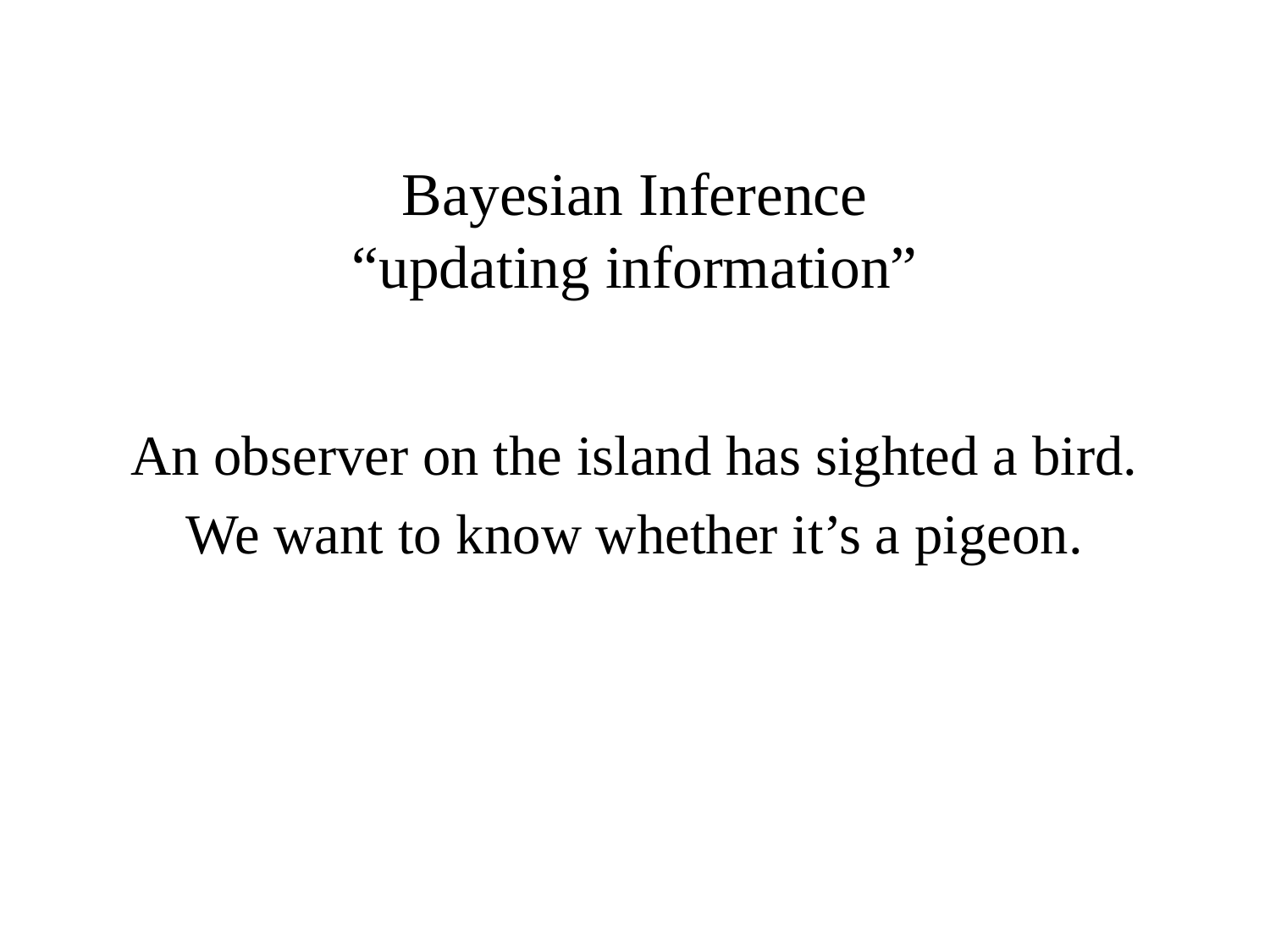

# Bayesian Inference “updating information”
An observer on the island has sighted a bird.
We want to know whether it’s a pigeon.